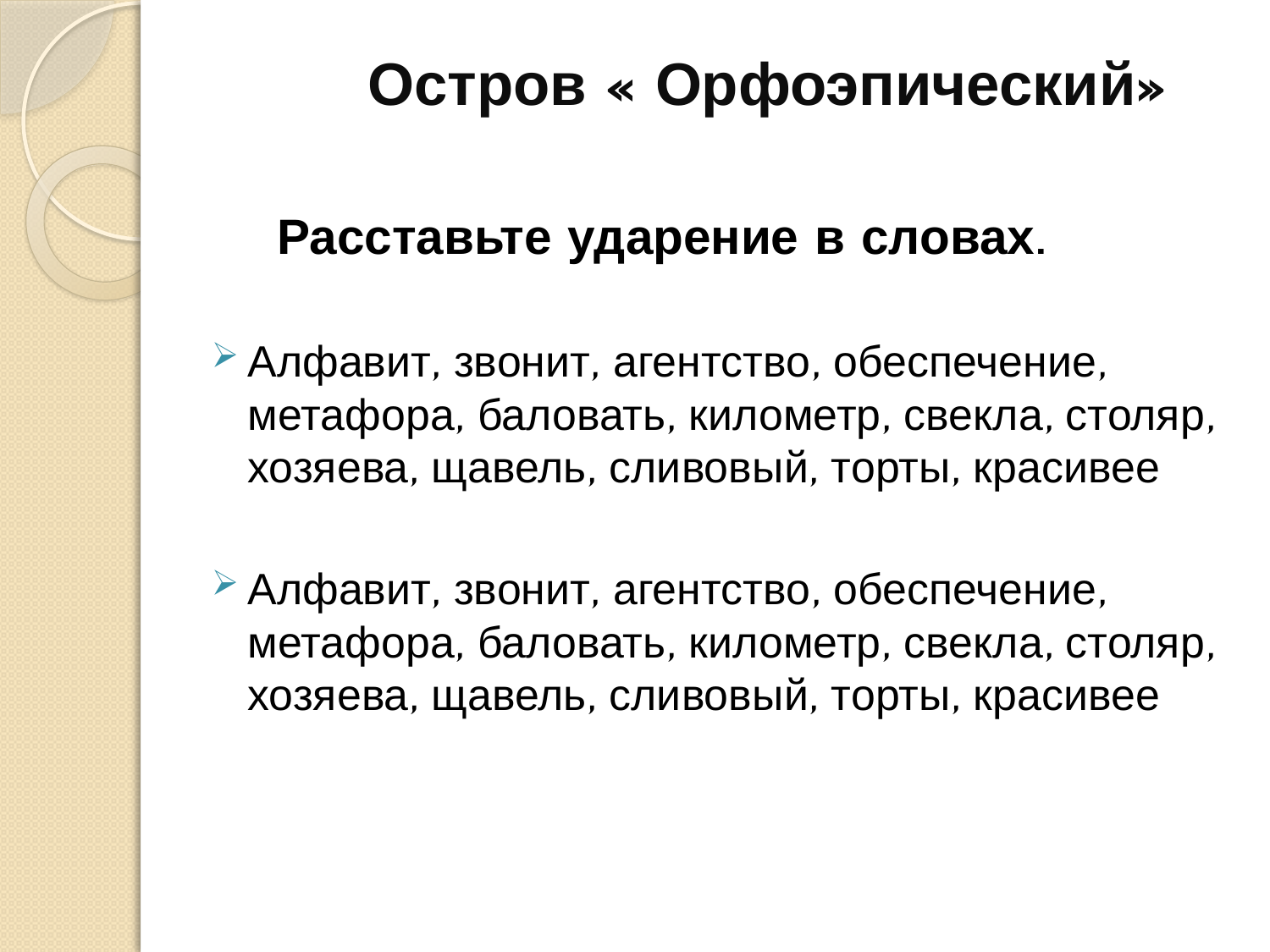

# Остров « Орфоэпический»
     Расставьте ударение в словах.

Алфавит, звонит, агентство, обеспечение, метафора, баловать, километр, свекла, столяр, хозяева, щавель, сливовый, торты, красивее

Алфавит, звонит, агентство, обеспечение, метафора, баловать, километр, свекла, столяр, хозяева, щавель, сливовый, торты, красивее